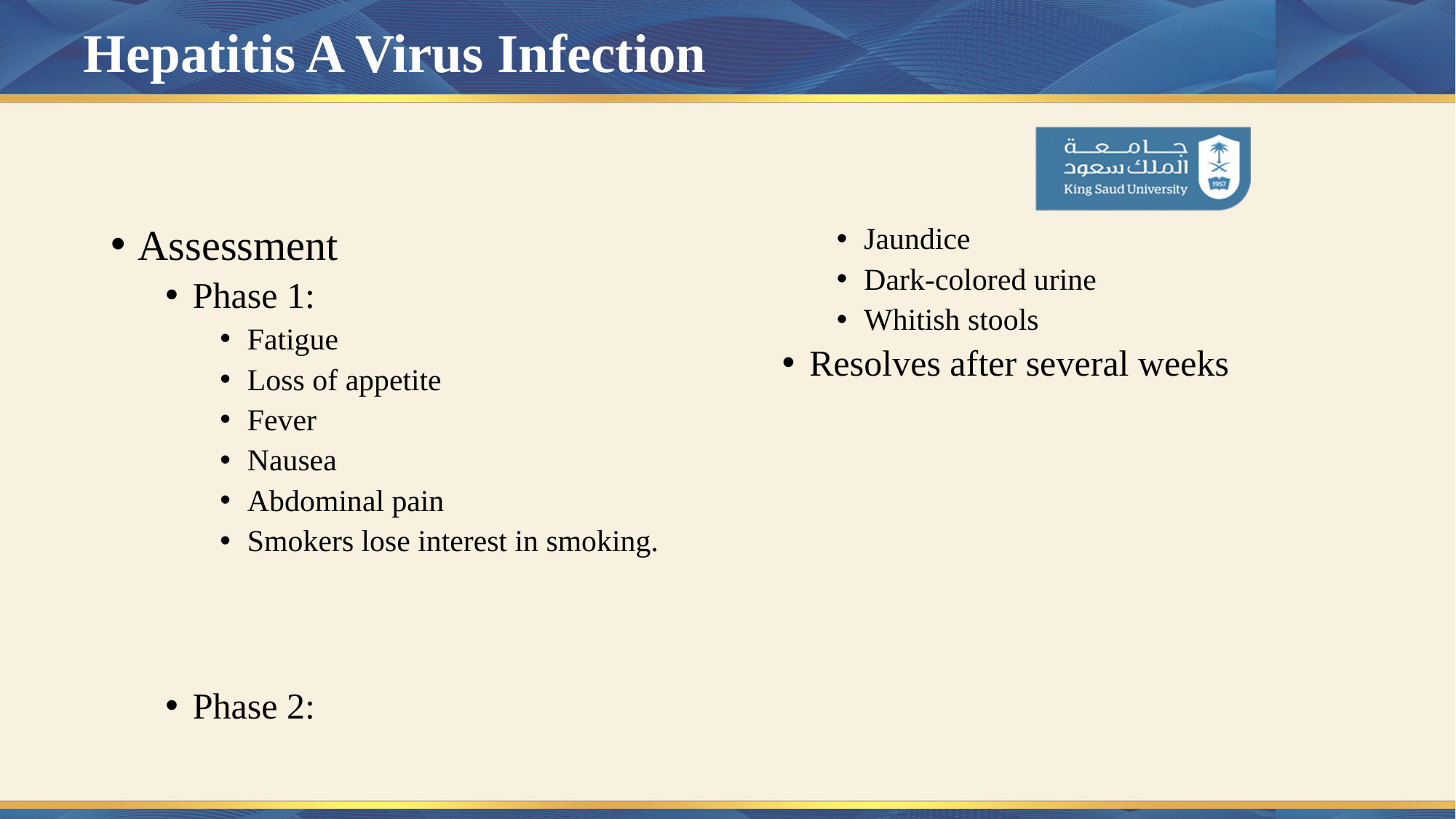

# Hepatitis A Virus Infection
Assessment
Phase 1:
Fatigue
Loss of appetite
Fever
Nausea
Abdominal pain
Smokers lose interest in smoking.

Phase 2:
Jaundice
Dark-colored urine
Whitish stools
Resolves after several weeks